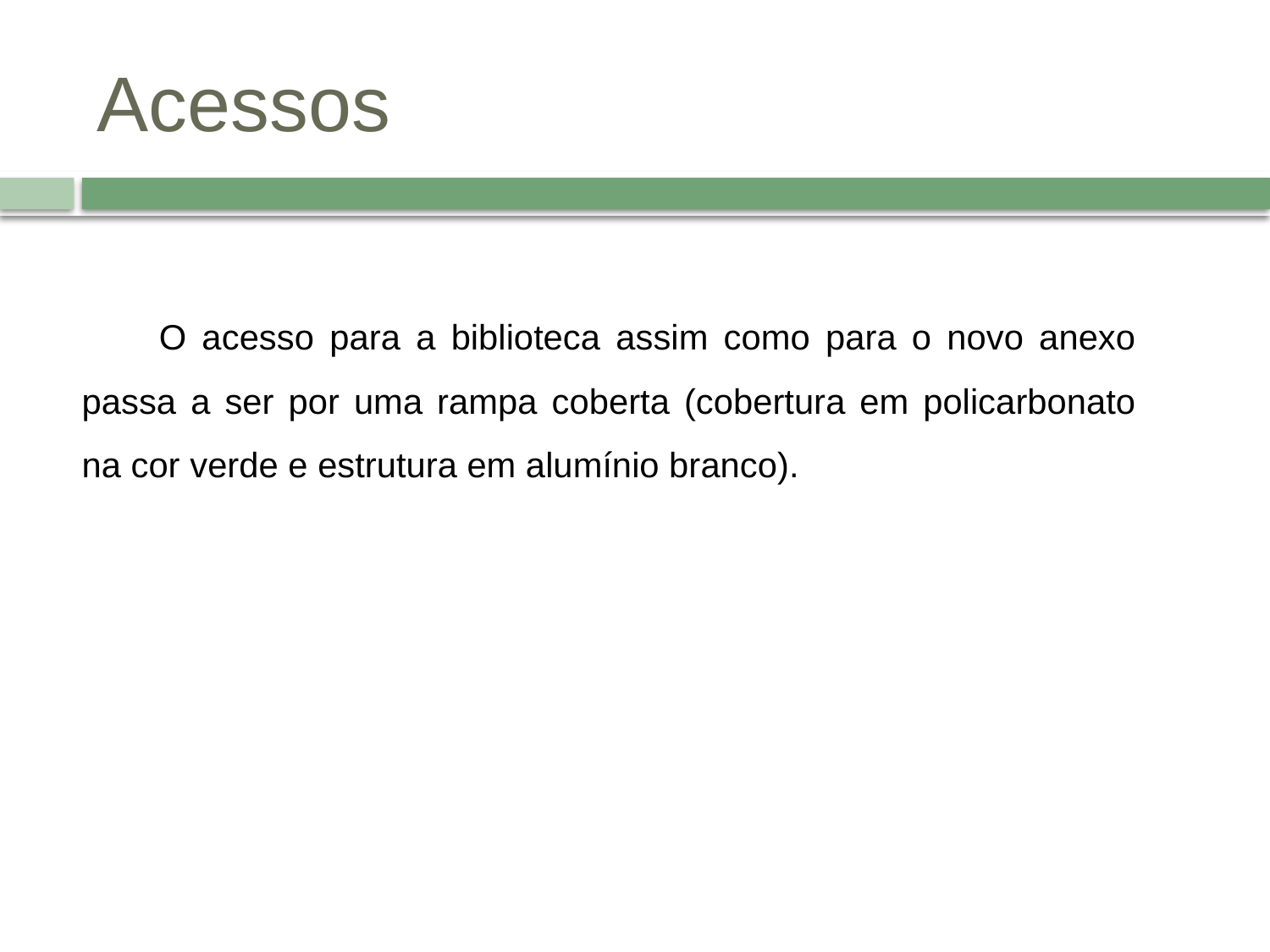

# Acessos

     O acesso para a biblioteca assim como para o novo anexo passa a ser por uma rampa coberta (cobertura em policarbonato na cor verde e estrutura em alumínio branco).